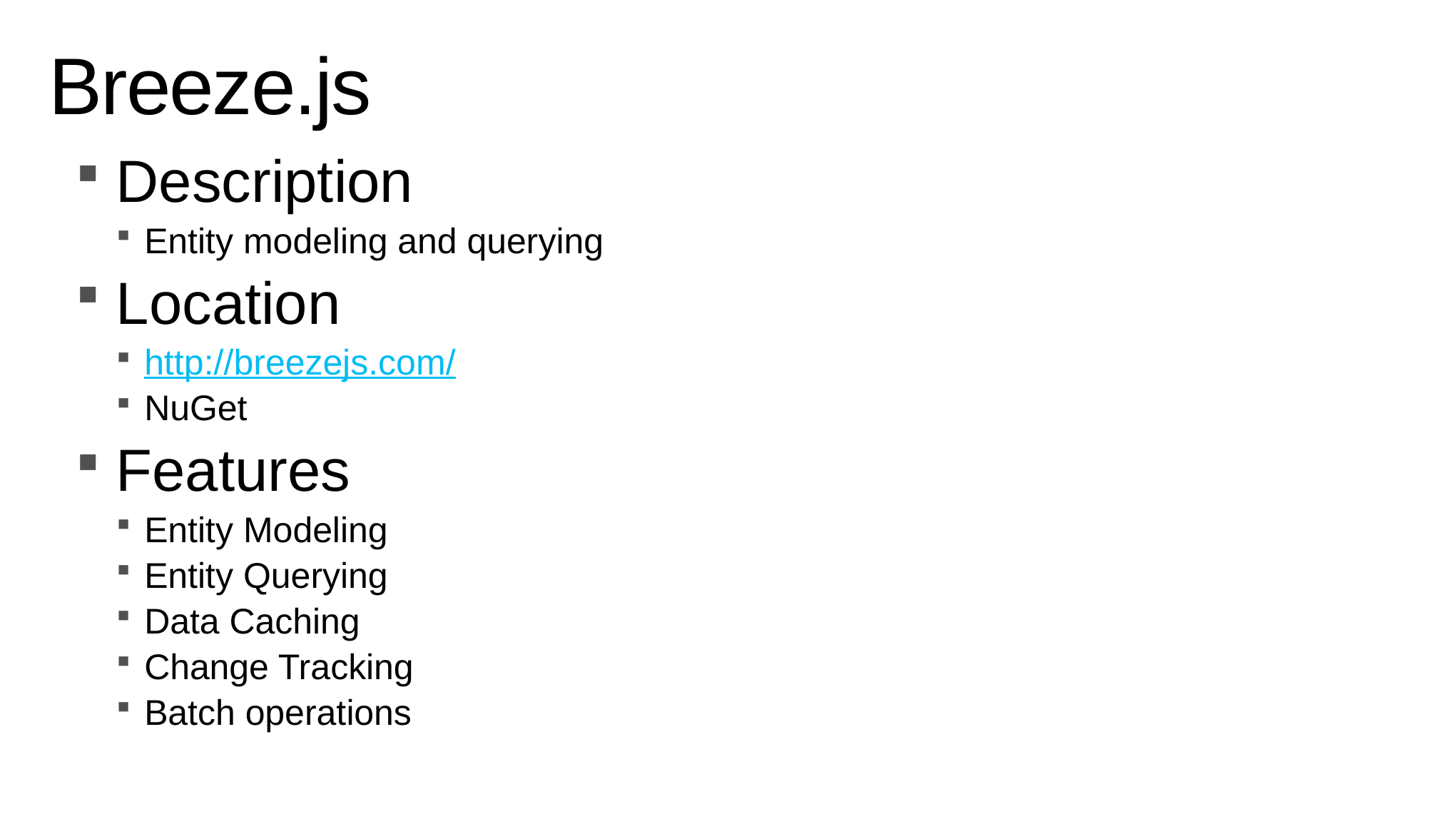

# Breeze.js
Description
Entity modeling and querying
Location
http://breezejs.com/
NuGet
Features
Entity Modeling
Entity Querying
Data Caching
Change Tracking
Batch operations